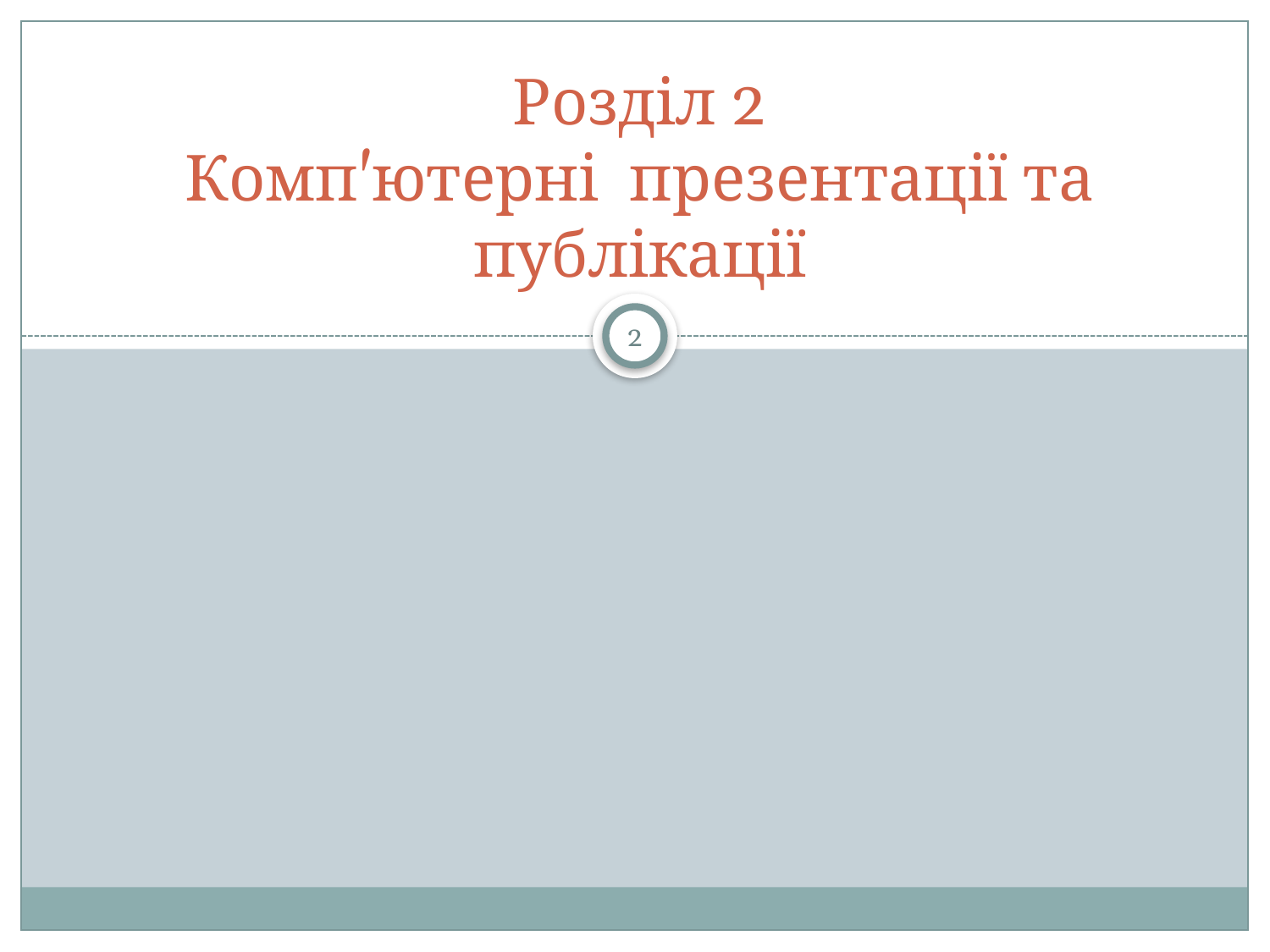

# Розділ 2 Комп'ютерні  презентації та публікації
2